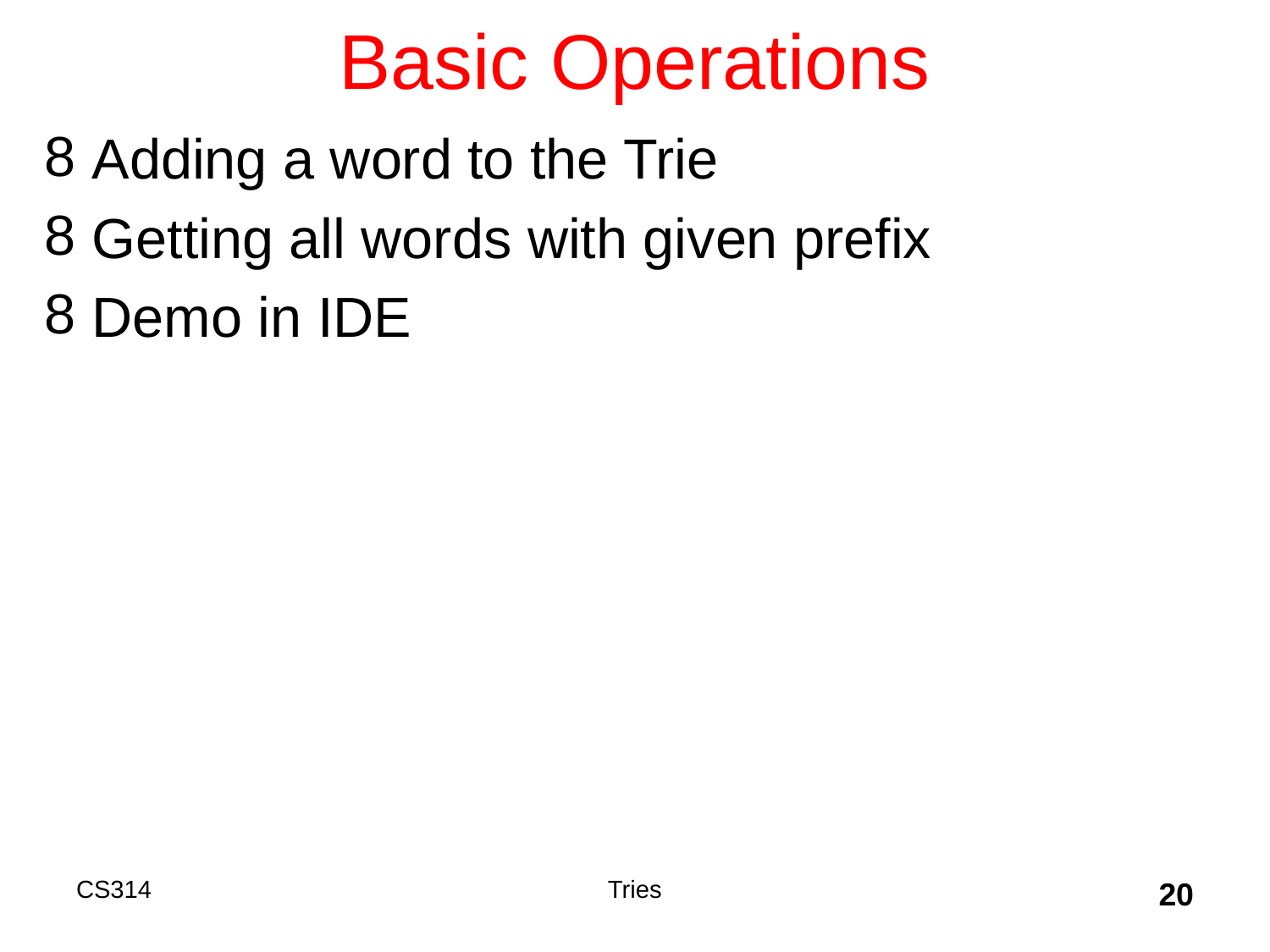

# Basic Operations
Adding a word to the Trie
Getting all words with given prefix
Demo in IDE
CS314
Tries
20